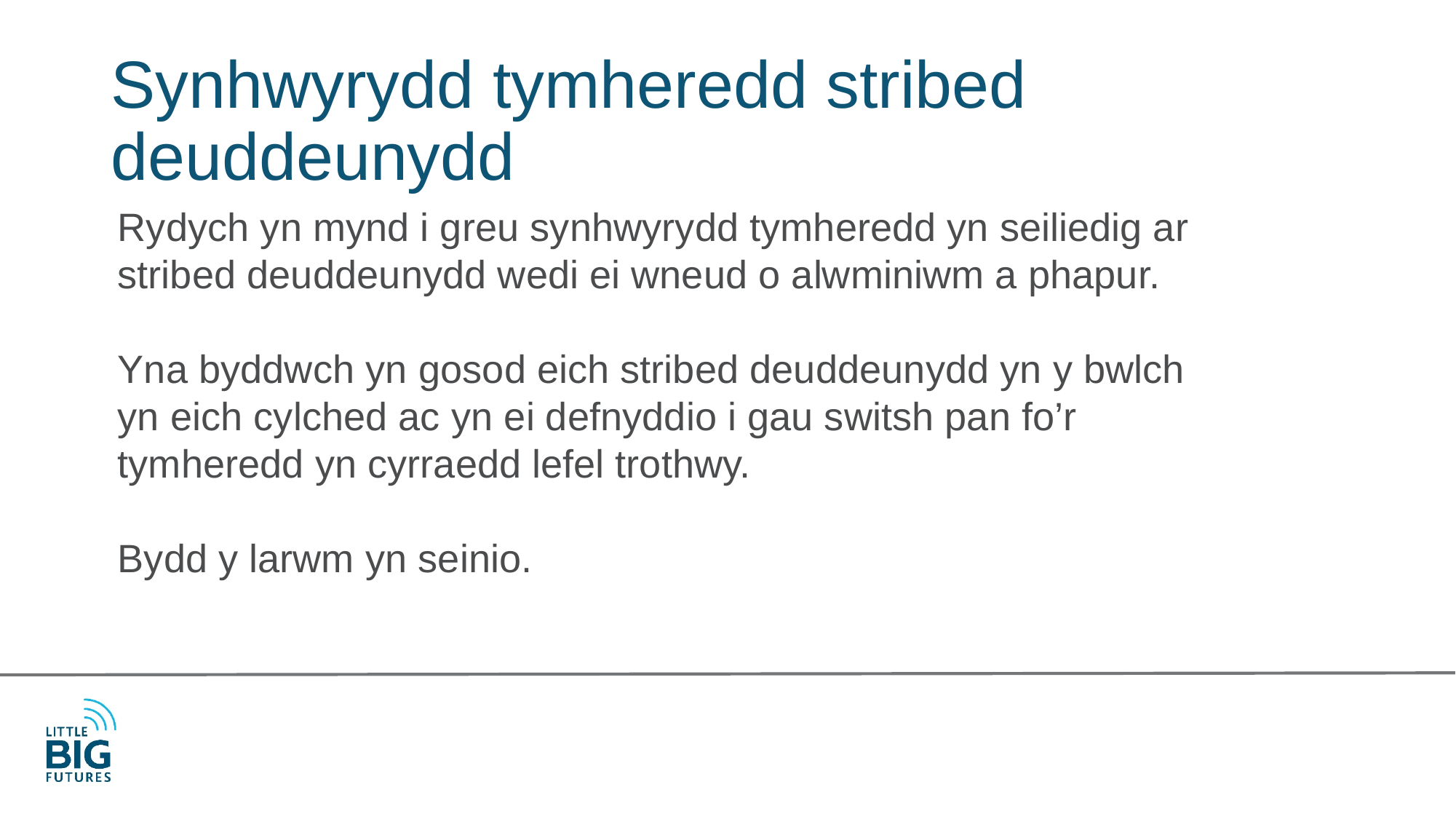

# Synhwyrydd tymheredd stribed deuddeunydd
Rydych yn mynd i greu synhwyrydd tymheredd yn seiliedig ar stribed deuddeunydd wedi ei wneud o alwminiwm a phapur.

Yna byddwch yn gosod eich stribed deuddeunydd yn y bwlch yn eich cylched ac yn ei defnyddio i gau switsh pan fo’r tymheredd yn cyrraedd lefel trothwy.

Bydd y larwm yn seinio.